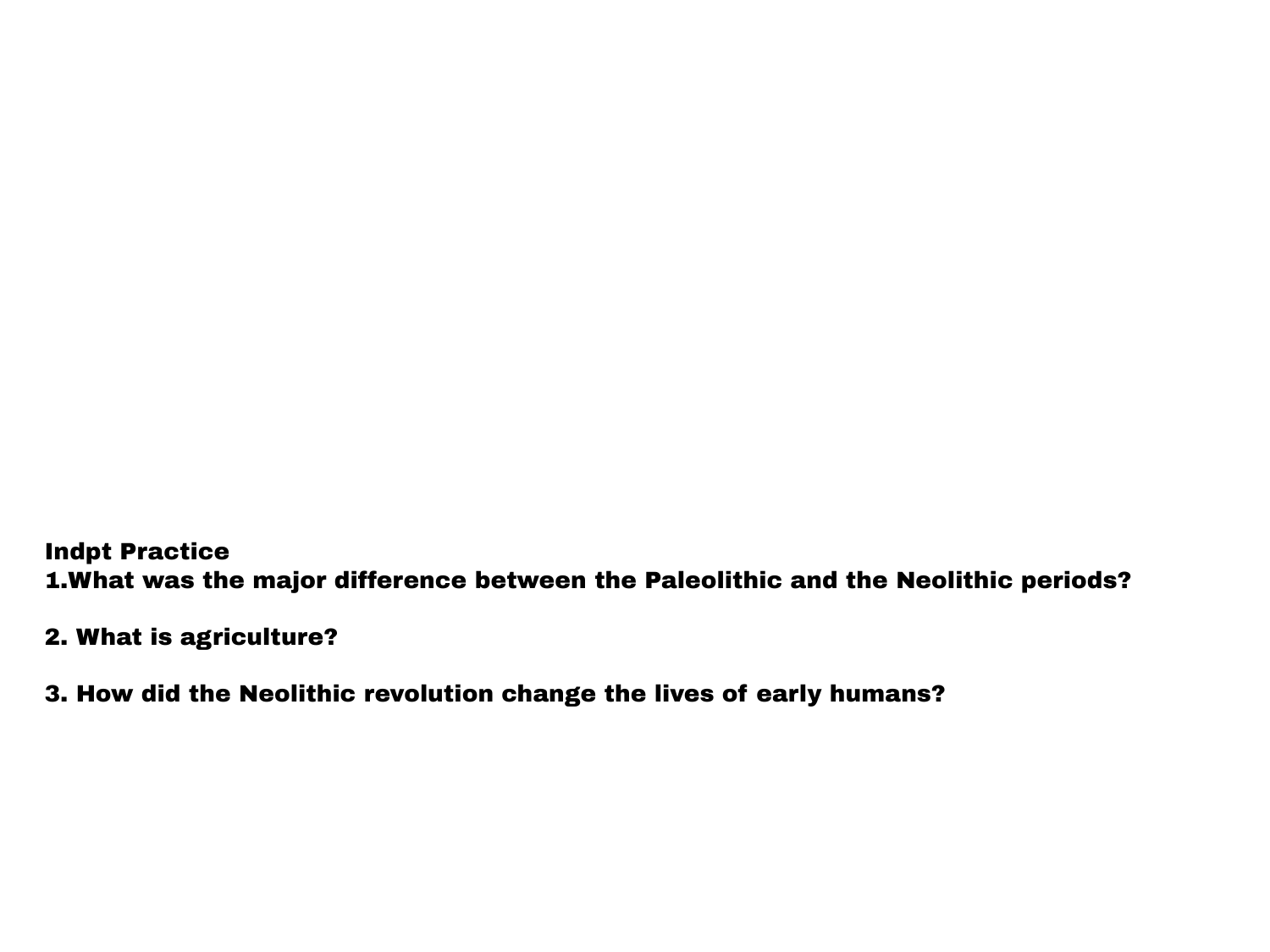

# Indpt Practice 1.What was the major difference between the Paleolithic and the Neolithic periods? 2. What is agriculture? 3. How did the Neolithic revolution change the lives of early humans?